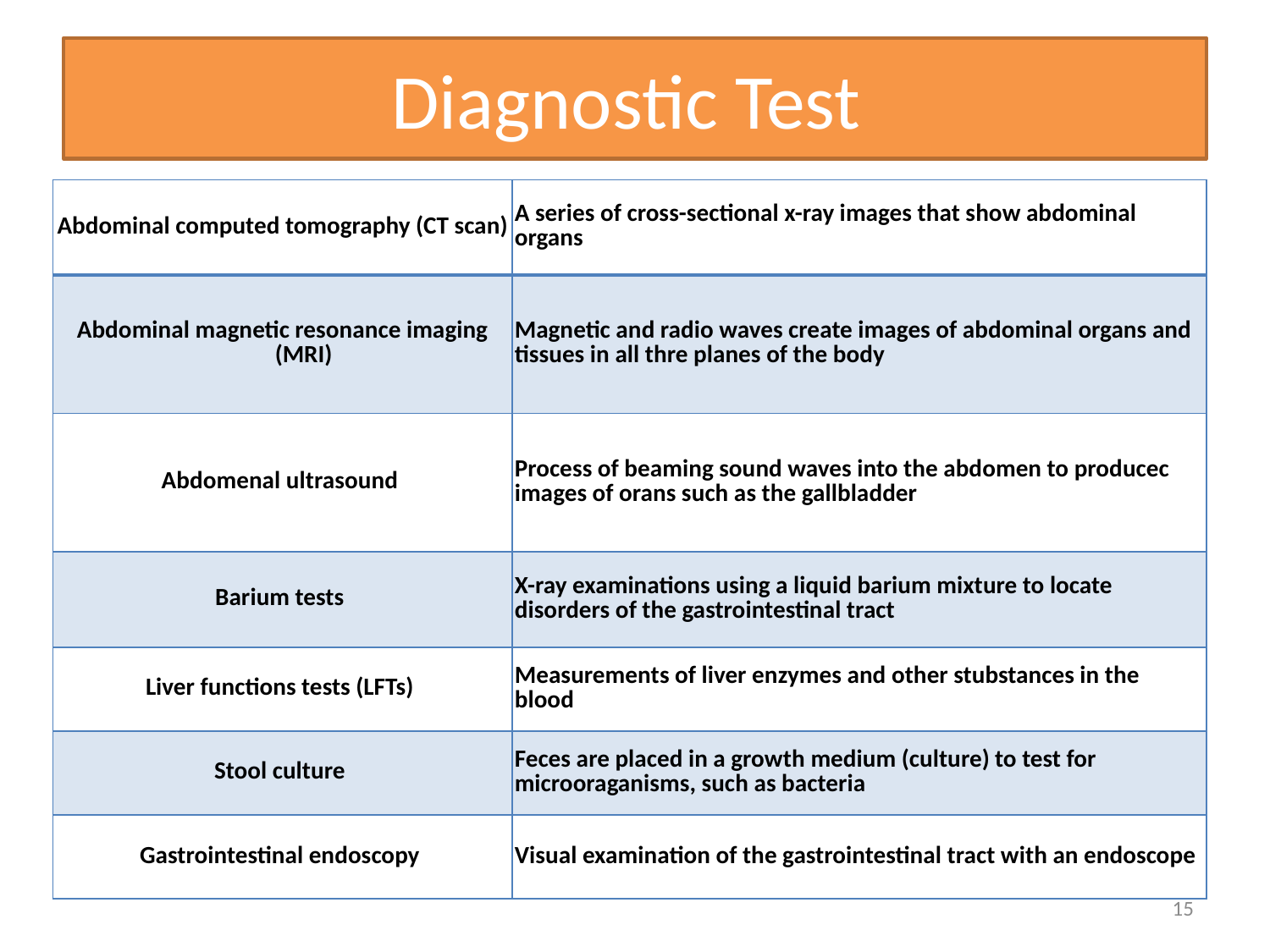

# Diagnostic Test
| Abdominal computed tomography (CT scan) | A series of cross-sectional x-ray images that show abdominal organs |
| --- | --- |
| Abdominal magnetic resonance imaging (MRI) | Magnetic and radio waves create images of abdominal organs and tissues in all thre planes of the body |
| Abdomenal ultrasound | Process of beaming sound waves into the abdomen to producec images of orans such as the gallbladder |
| Barium tests | X-ray examinations using a liquid barium mixture to locate disorders of the gastrointestinal tract |
| Liver functions tests (LFTs) | Measurements of liver enzymes and other stubstances in the blood |
| Stool culture | Feces are placed in a growth medium (culture) to test for microoraganisms, such as bacteria |
| Gastrointestinal endoscopy | Visual examination of the gastrointestinal tract with an endoscope |
15